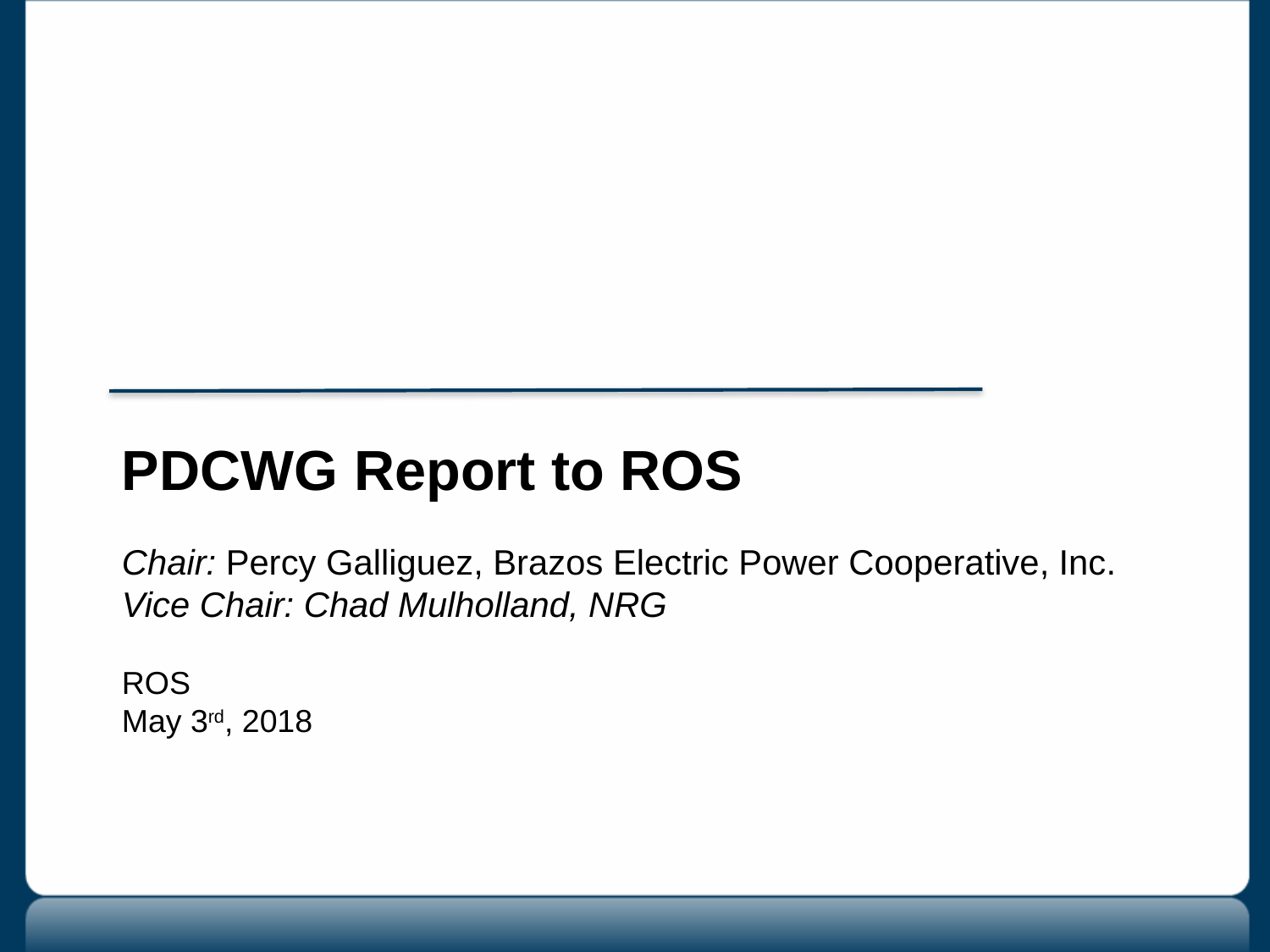

PDCWG Report to ROS

Chair: Percy Galliguez, Brazos Electric Power Cooperative, Inc.
Vice Chair: Chad Mulholland, NRG

ROS
May 3rd, 2018